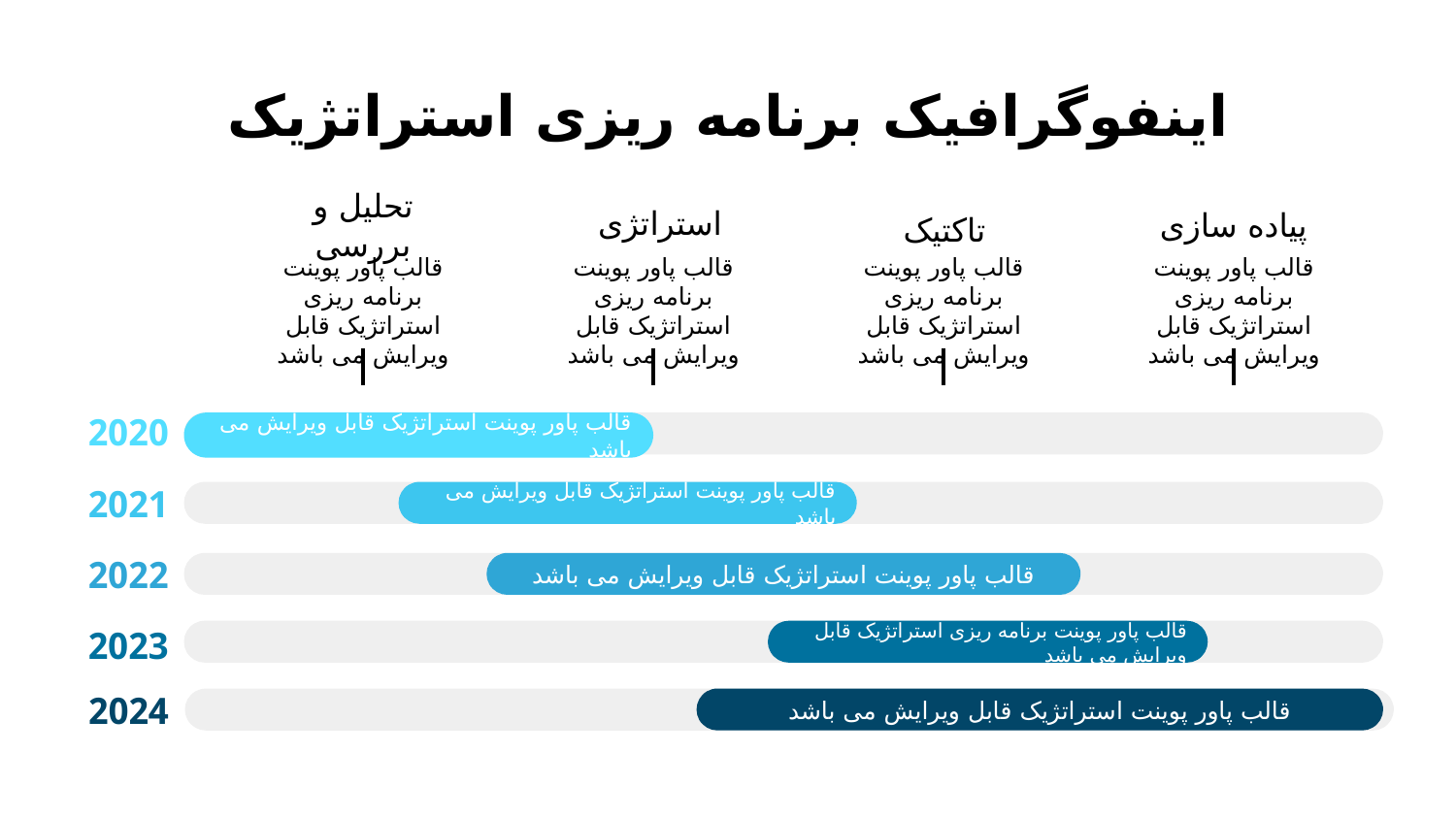

# اینفوگرافیک برنامه ریزی استراتژیک
استراتژی
قالب پاور پوینت برنامه ریزی استراتژیک قابل ویرایش می باشد
تحلیل و بررسی
قالب پاور پوینت برنامه ریزی استراتژیک قابل ویرایش می باشد
پیاده سازی
قالب پاور پوینت برنامه ریزی استراتژیک قابل ویرایش می باشد
تاکتیک
قالب پاور پوینت برنامه ریزی استراتژیک قابل ویرایش می باشد
2020

قالب پاور پوینت استراتژیک قابل ویرایش می باشد
2021

قالب پاور پوینت استراتژیک قابل ویرایش می باشد
2022

قالب پاور پوینت استراتژیک قابل ویرایش می باشد
2023

قالب پاور پوینت برنامه ریزی استراتژیک قابل ویرایش می باشد
2024
قالب پاور پوینت استراتژیک قابل ویرایش می باشد